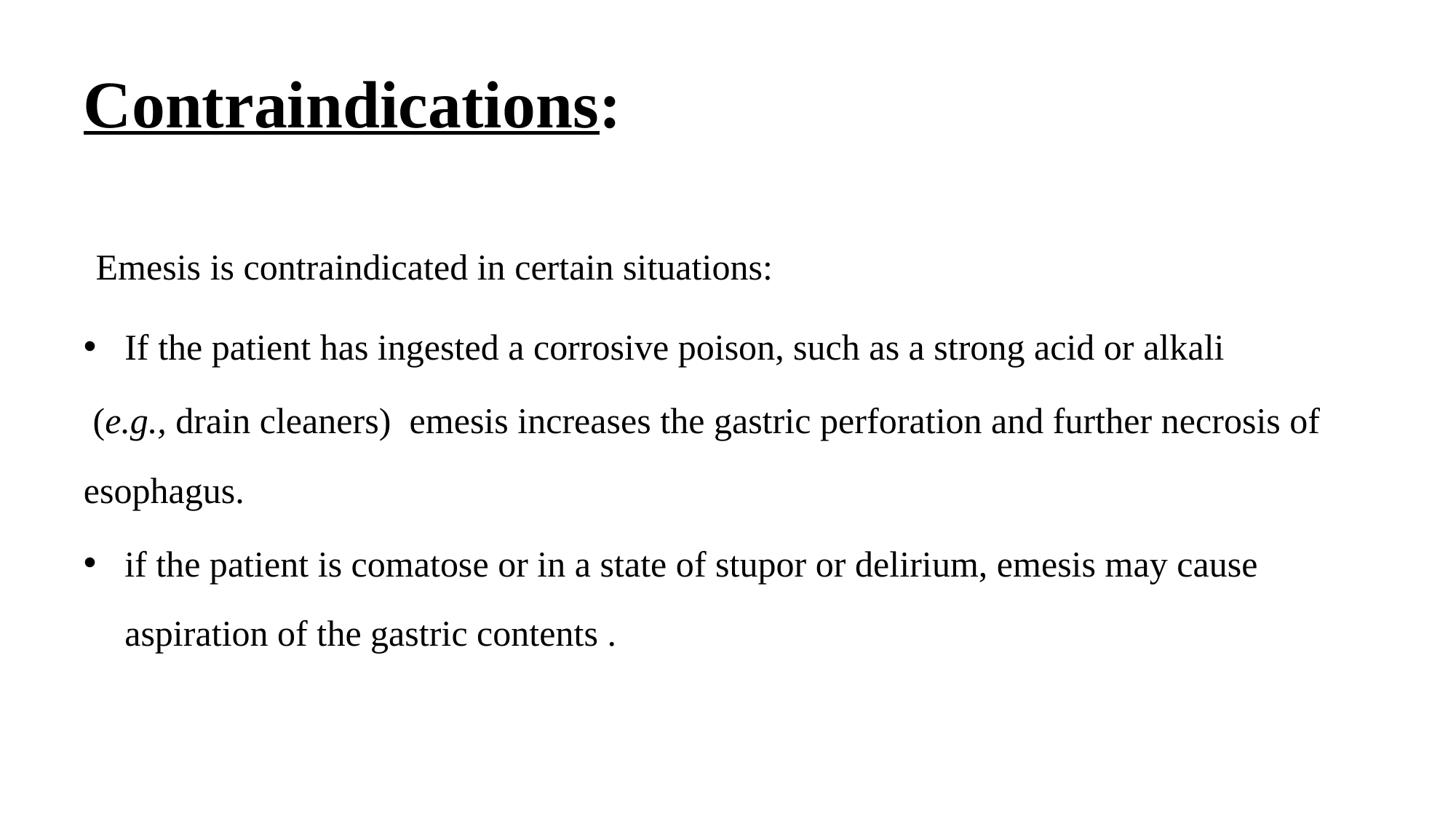

# Contraindications:
 Emesis is contraindicated in certain situations:
If the patient has ingested a corrosive poison, such as a strong acid or alkali
 (e.g., drain cleaners)  emesis increases the gastric perforation and further necrosis of esophagus.
if the patient is comatose or in a state of stupor or delirium, emesis may cause aspiration of the gastric contents .